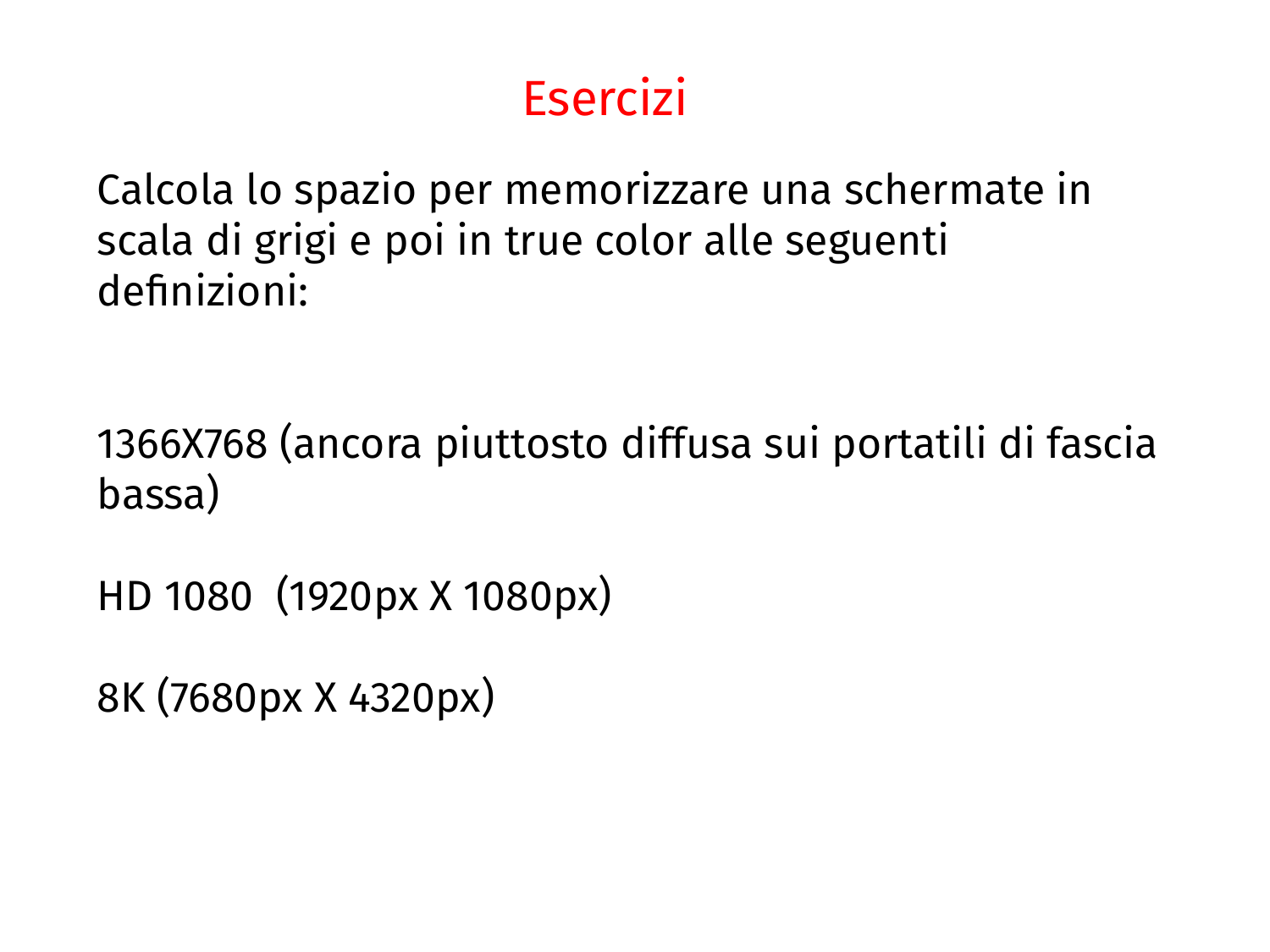

Esercizi
Calcola lo spazio per memorizzare una schermate in scala di grigi e poi in true color alle seguenti definizioni:

1366X768 (ancora piuttosto diffusa sui portatili di fascia bassa)

HD 1080  (1920px X 1080px)

8K (7680px X 4320px)